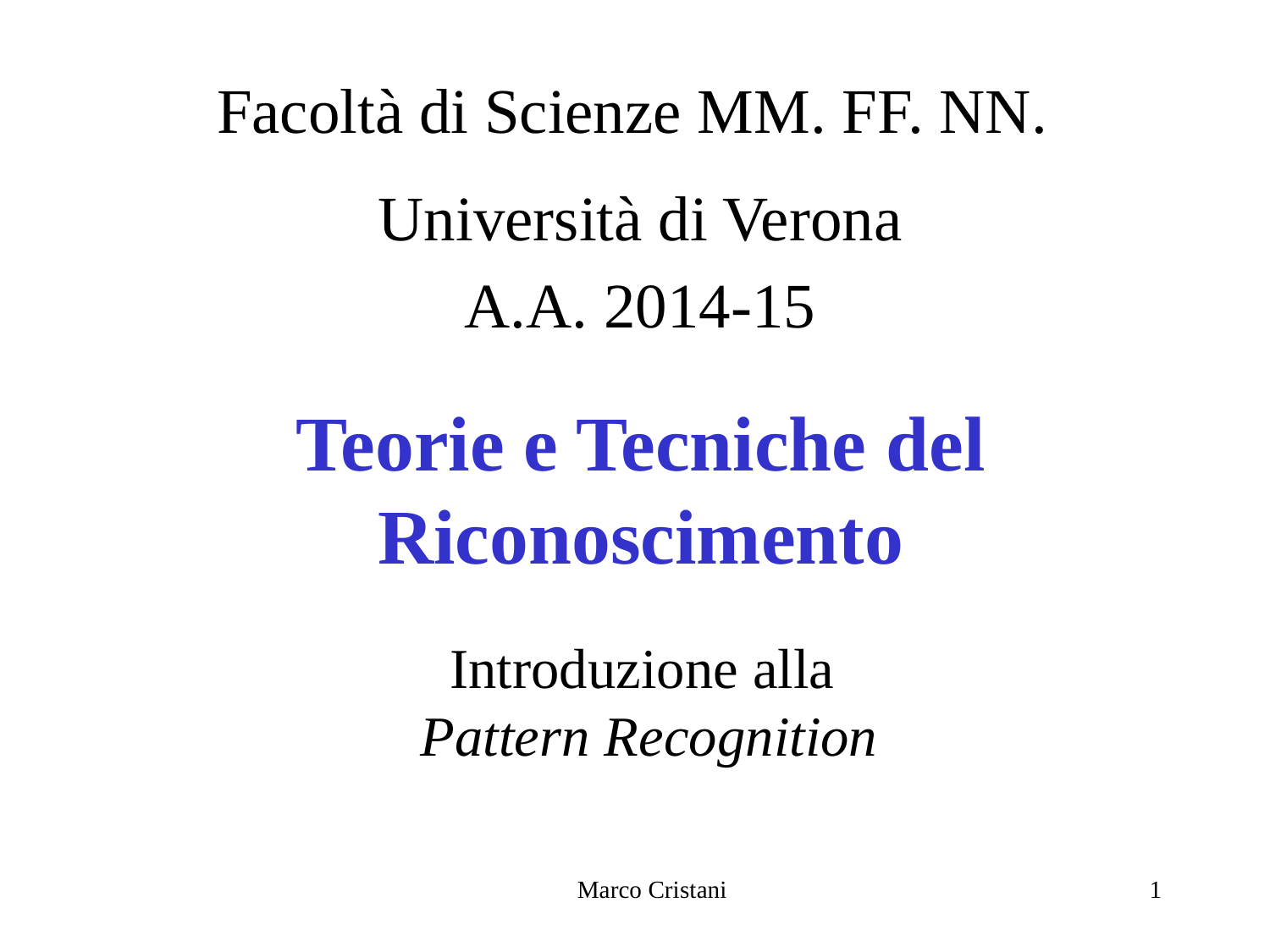

Facoltà di Scienze MM. FF. NN.
Università di Verona
A.A. 2014-15
# Teorie e Tecniche del Riconoscimento
Introduzione alla
Pattern Recognition
Marco Cristani
1